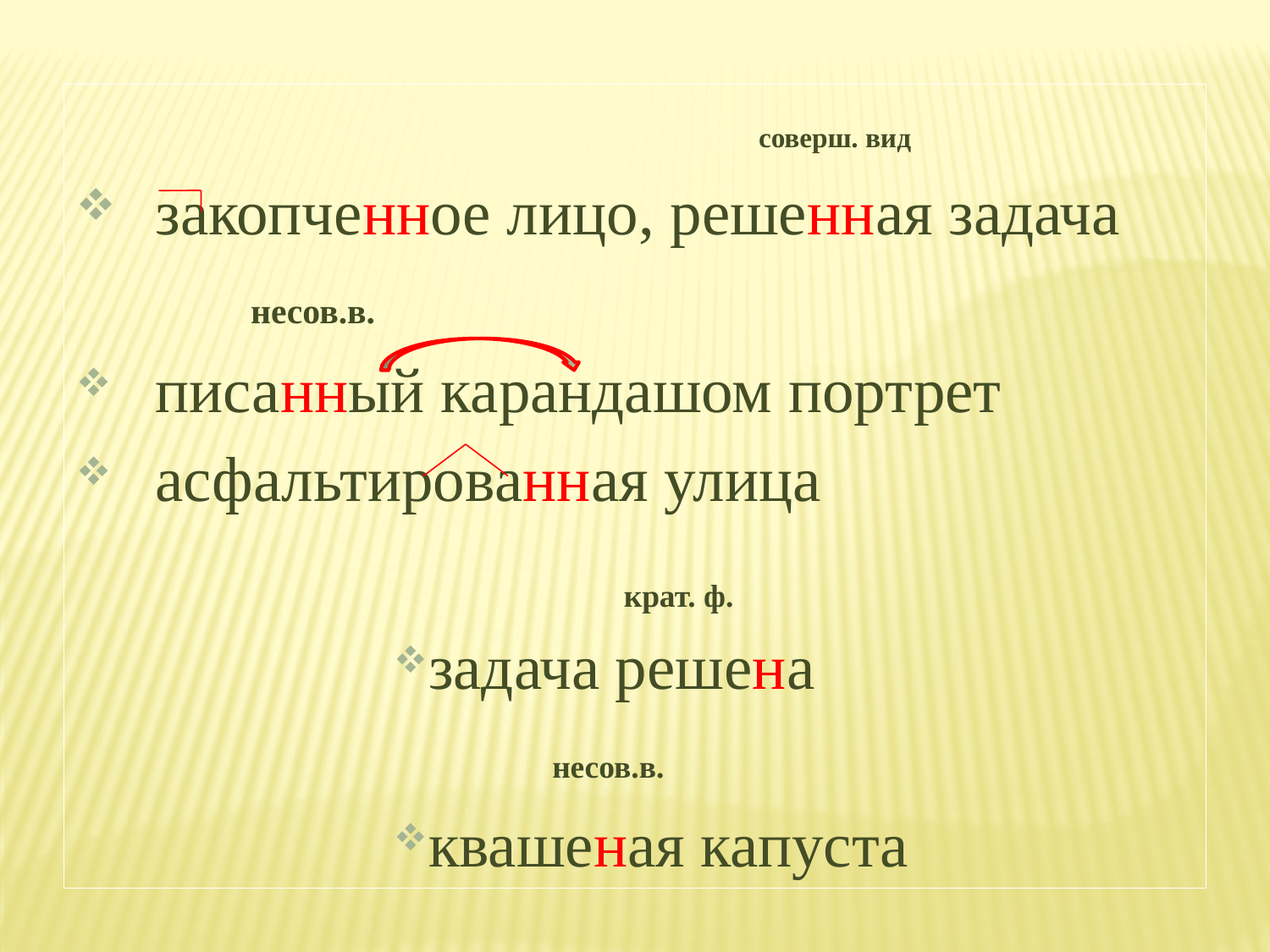

соверш. вид
  закопченное лицо, решенная задача
 		несов.в.
  писанный карандашом портрет
  асфальтированная улица

	 крат. ф.
задача решена
		несов.в.
квашеная капуста